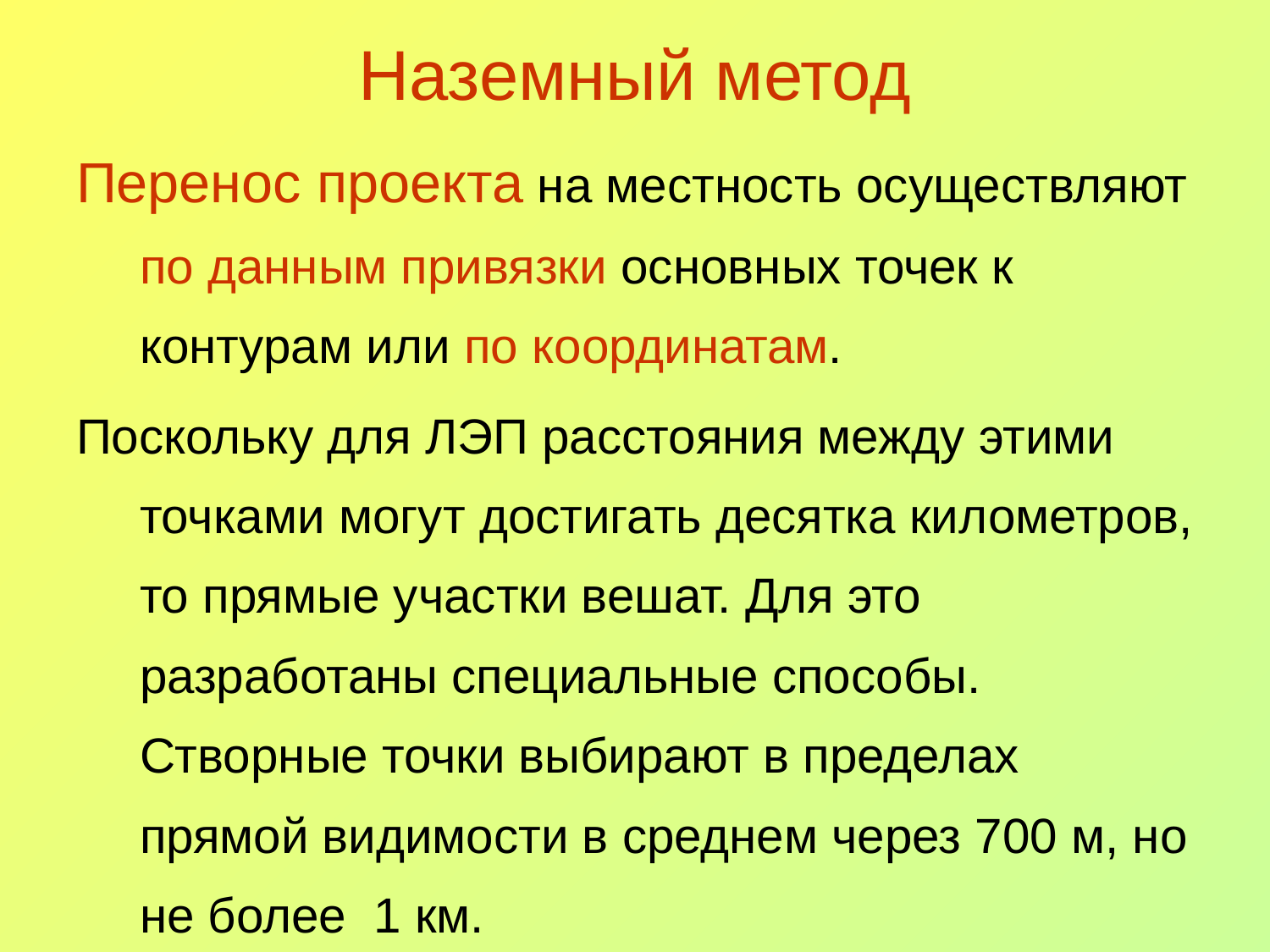

# Наземный метод
Перенос проекта на местность осуществляют по данным привязки основных точек к контурам или по координатам.
Поскольку для ЛЭП расстояния между этими точками могут достигать десятка километров, то прямые участки вешат. Для это разработаны специальные способы. Створные точки выбирают в пределах прямой видимости в среднем через 700 м, но не более  1 км.